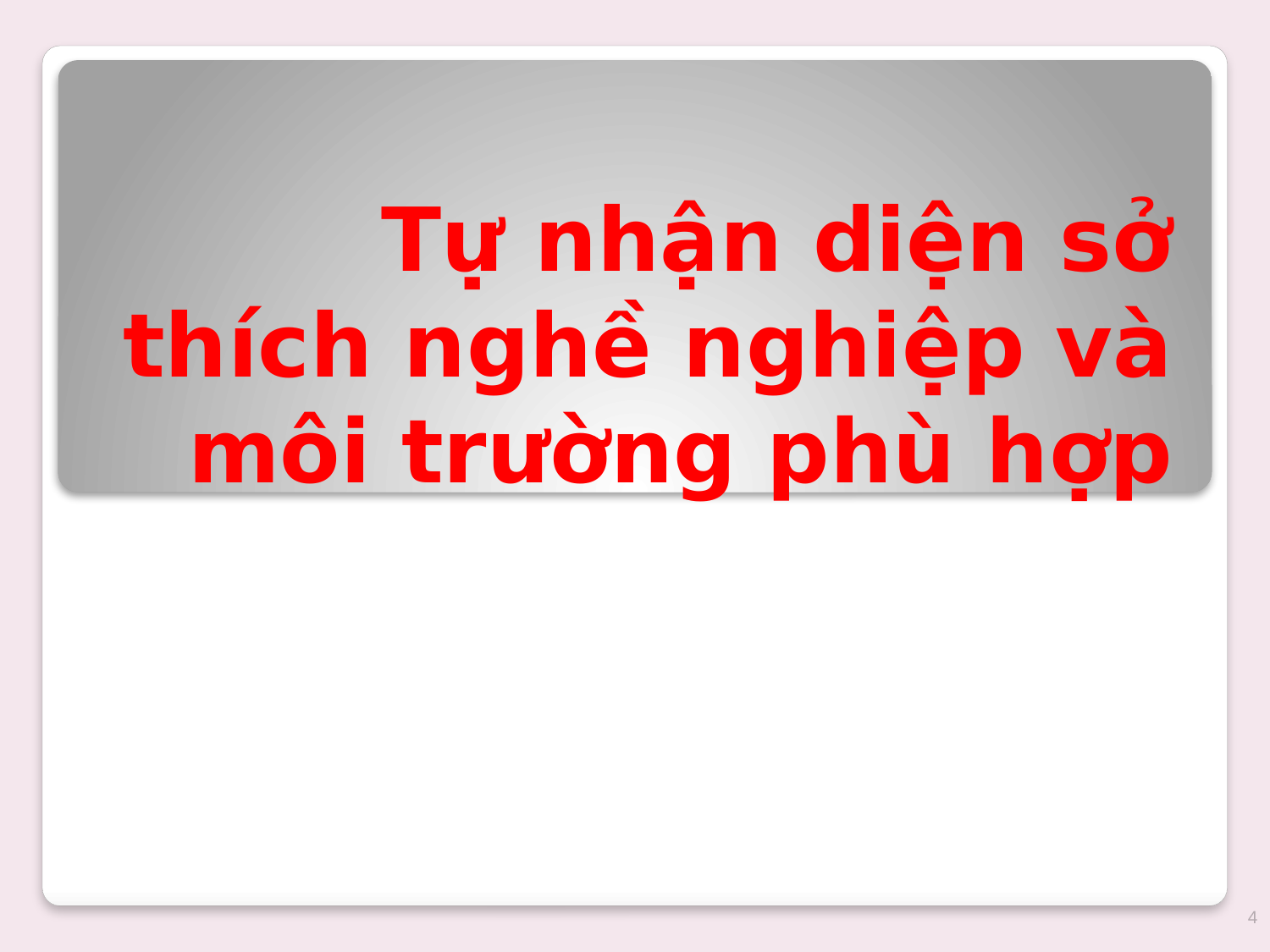

# Tự nhận diện sở thích nghề nghiệp và môi trường phù hợp
4